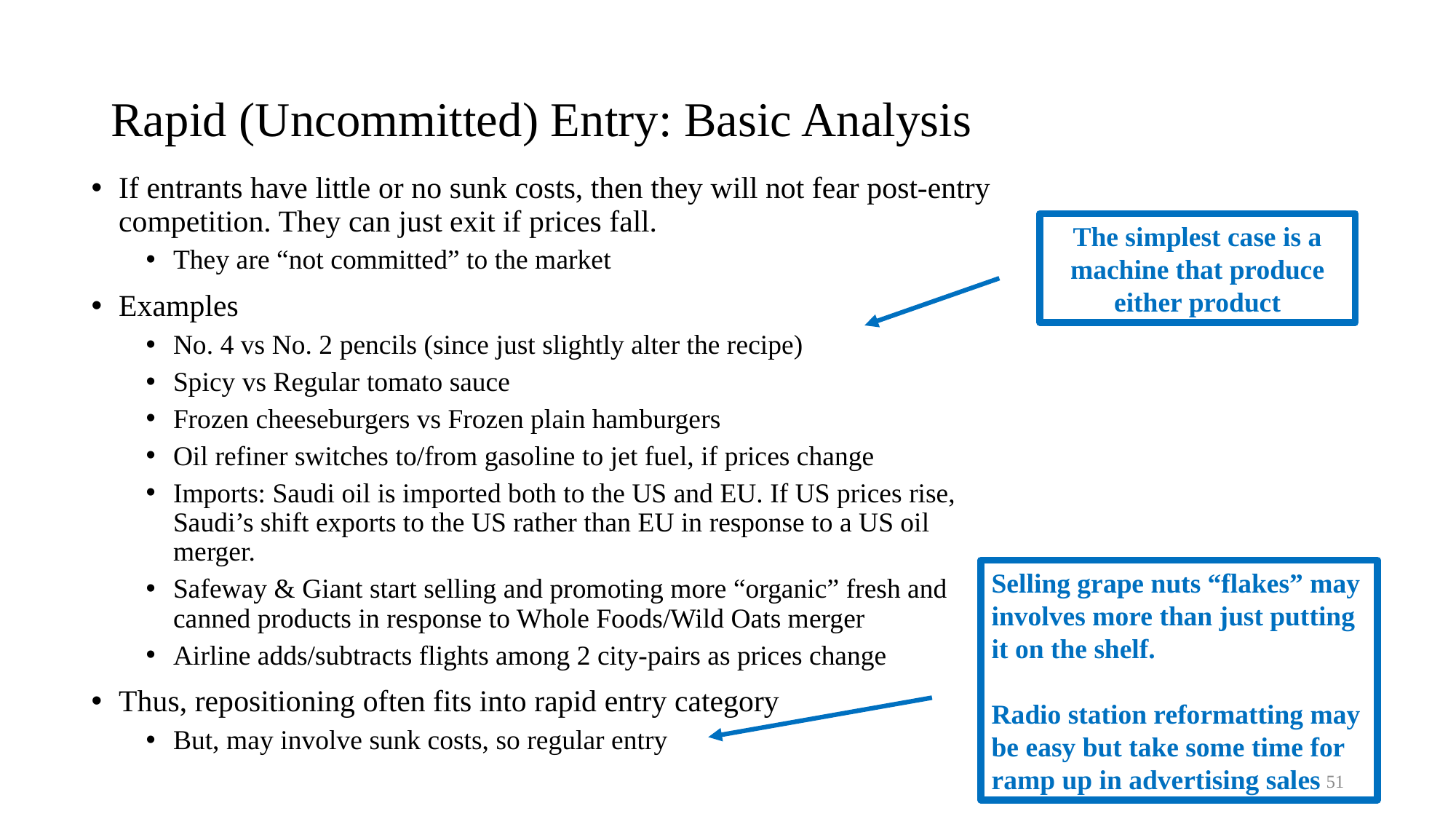

# Rapid (Uncommitted) Entry: Basic Analysis
If entrants have little or no sunk costs, then they will not fear post-entry competition. They can just exit if prices fall.
They are “not committed” to the market
Examples
No. 4 vs No. 2 pencils (since just slightly alter the recipe)
Spicy vs Regular tomato sauce
Frozen cheeseburgers vs Frozen plain hamburgers
Oil refiner switches to/from gasoline to jet fuel, if prices change
Imports: Saudi oil is imported both to the US and EU. If US prices rise, Saudi’s shift exports to the US rather than EU in response to a US oil merger.
Safeway & Giant start selling and promoting more “organic” fresh and canned products in response to Whole Foods/Wild Oats merger
Airline adds/subtracts flights among 2 city-pairs as prices change
Thus, repositioning often fits into rapid entry category
But, may involve sunk costs, so regular entry
The simplest case is a machine that produce either product
Selling grape nuts “flakes” may involves more than just putting it on the shelf.

Radio station reformatting may be easy but take some time for ramp up in advertising sales
51